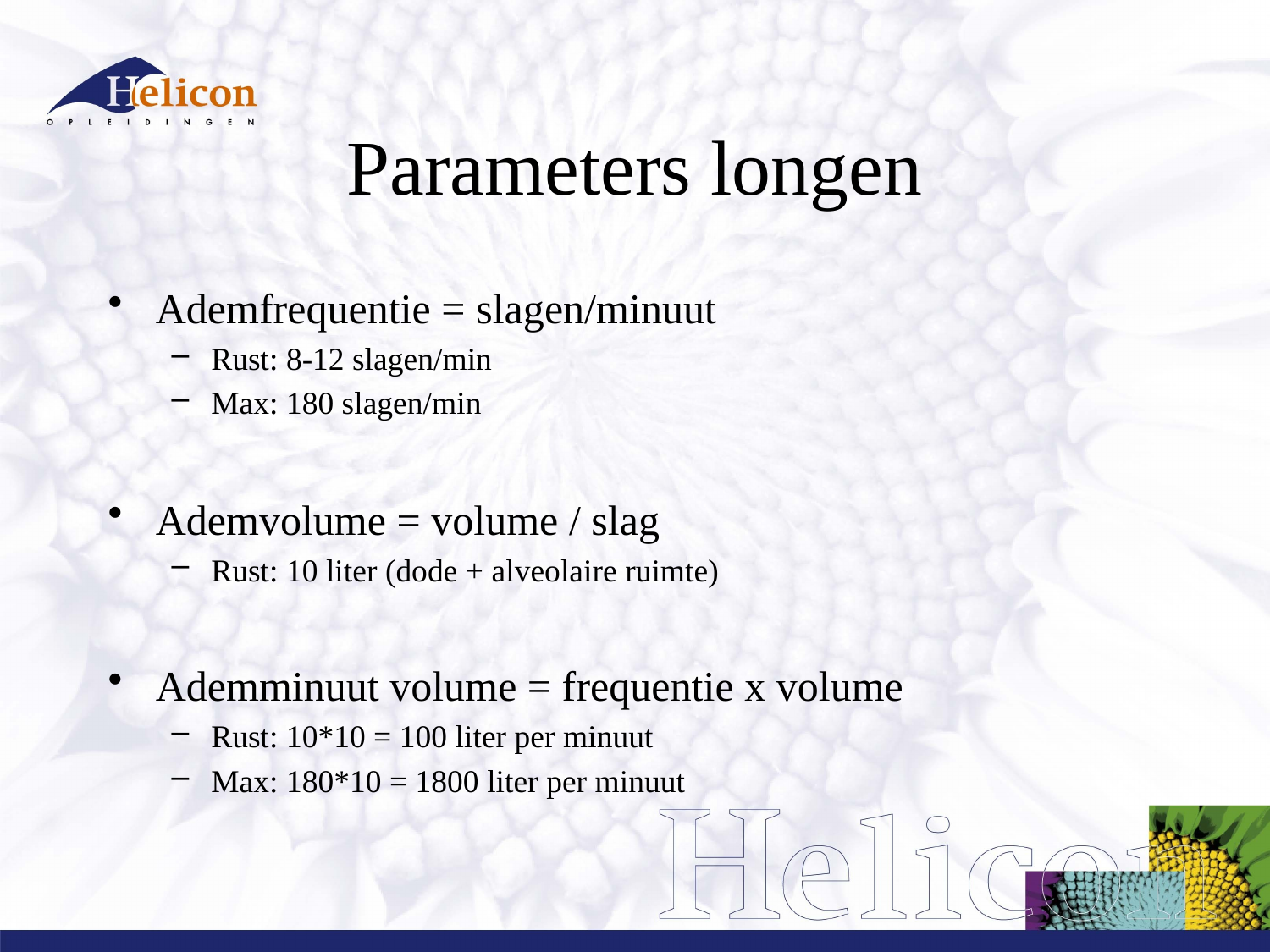

# Parameters longen
Ademfrequentie = slagen/minuut
Rust: 8-12 slagen/min
Max: 180 slagen/min

Ademvolume = volume / slag
Rust: 10 liter (dode + alveolaire ruimte)

Ademminuut volume = frequentie x volume
Rust: 10*10 = 100 liter per minuut
Max: 180*10 = 1800 liter per minuut